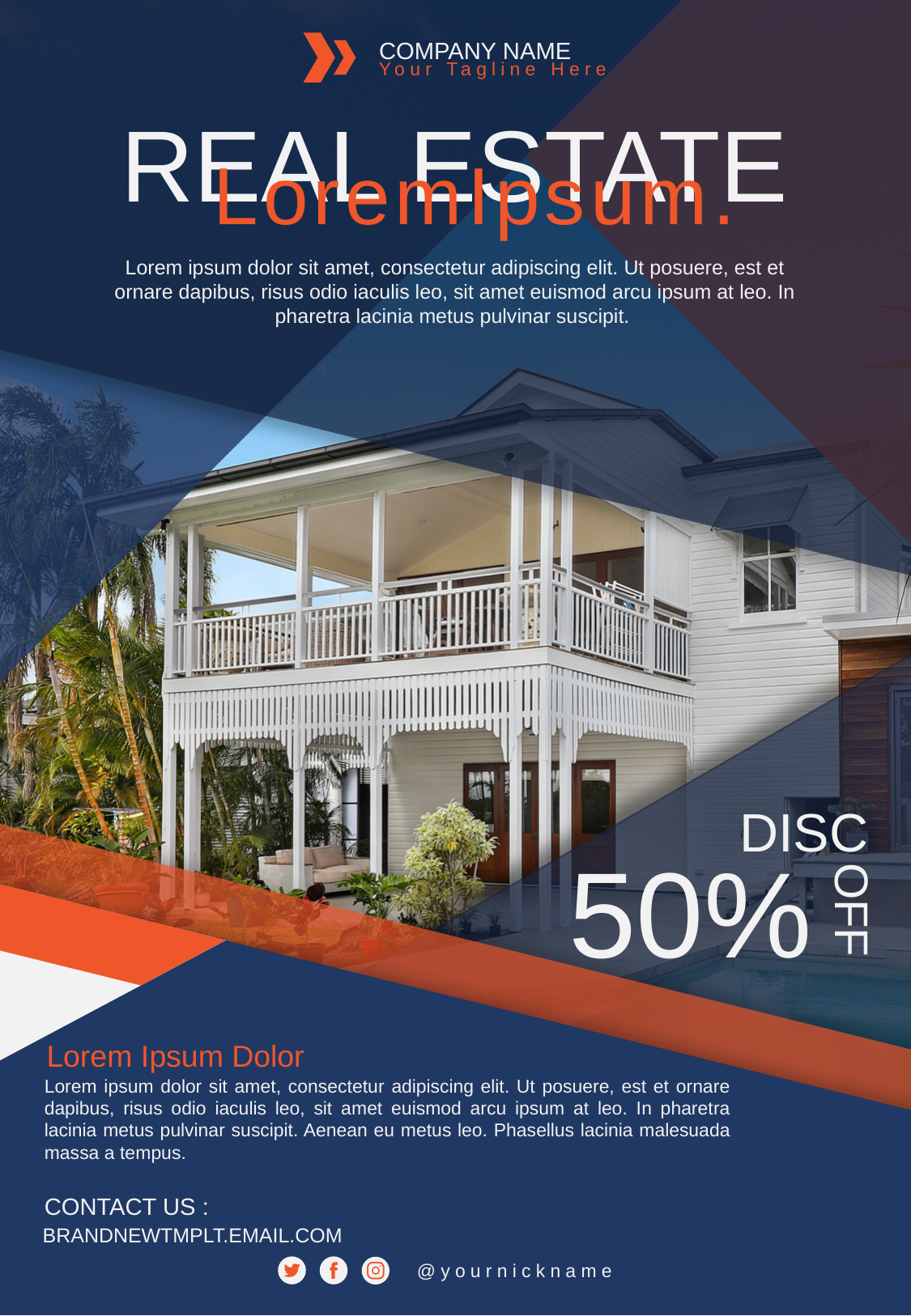

COMPANY NAME

Your Tagline Here
REAL ESTATE
LoremIpsum.
Lorem ipsum dolor sit amet, consectetur adipiscing elit. Ut posuere, est et ornare dapibus, risus odio iaculis leo, sit amet euismod arcu ipsum at leo. In pharetra lacinia metus pulvinar suscipit.
DISC
50%
OFF

Lorem Ipsum Dolor
Lorem ipsum dolor sit amet, consectetur adipiscing elit. Ut posuere, est et ornare dapibus, risus odio iaculis leo, sit amet euismod arcu ipsum at leo. In pharetra lacinia metus pulvinar suscipit. Aenean eu metus leo. Phasellus lacinia malesuada massa a tempus.
CONTACT US :
BRANDNEWTMPLT.EMAIL.COM
@yournickname